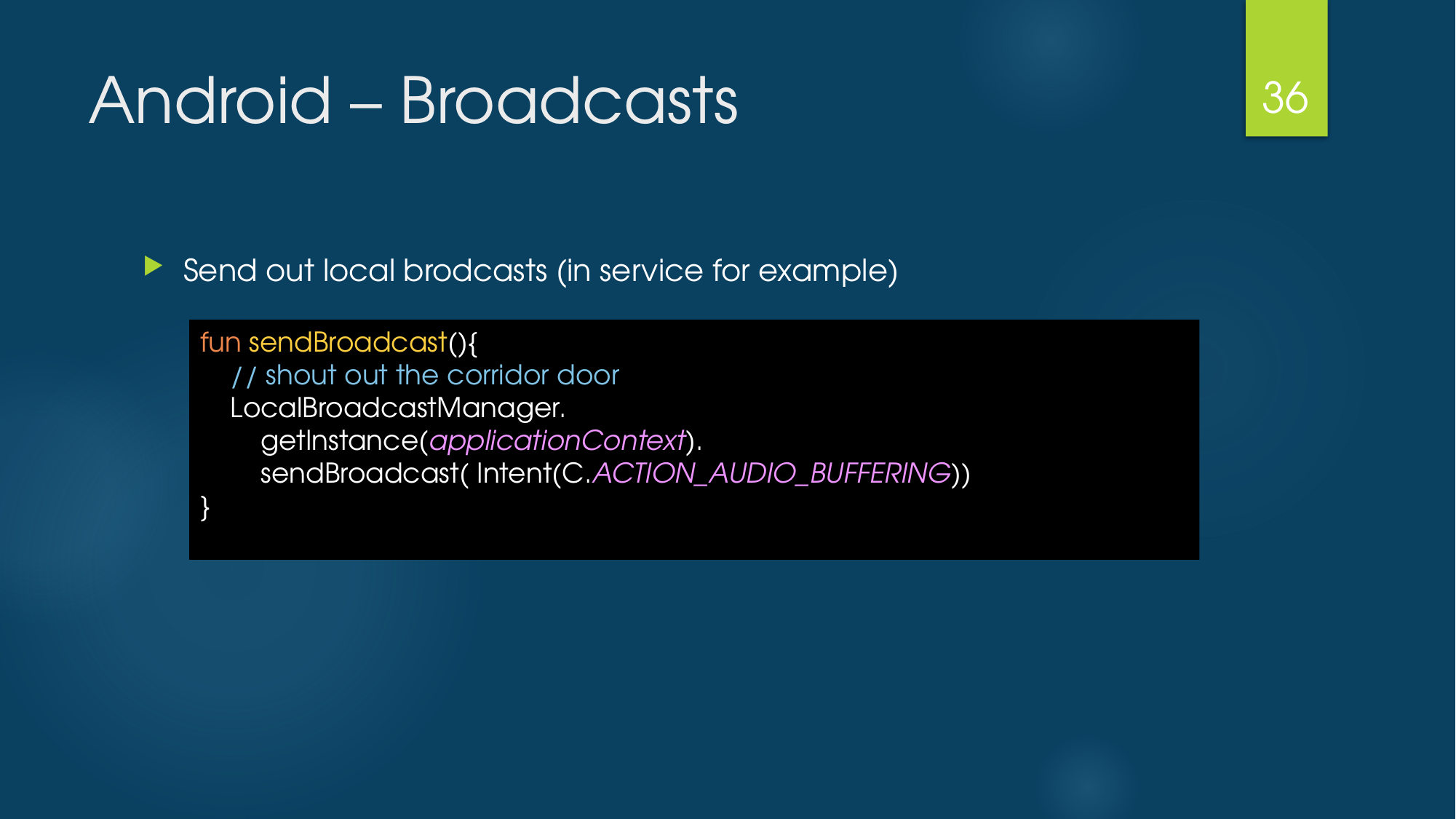

36
# Android – Broadcasts
Send out local brodcasts (in service for example)
fun sendBroadcast(){
    // shout out the corridor door
    LocalBroadcastManager.
        getInstance(applicationContext).
        sendBroadcast( Intent(C.ACTION_AUDIO_BUFFERING))
}